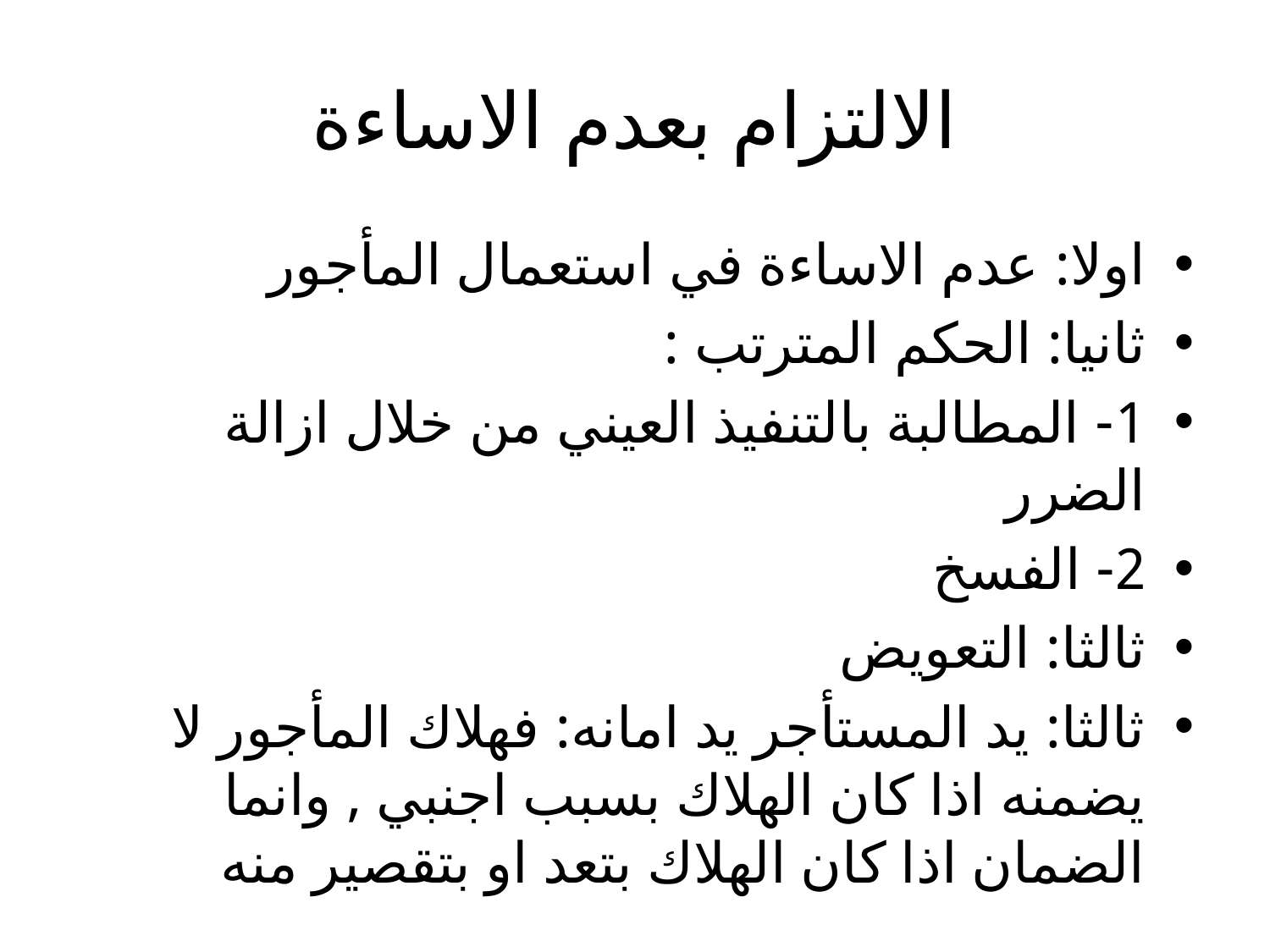

# الالتزام بعدم الاساءة
اولا: عدم الاساءة في استعمال المأجور
ثانيا: الحكم المترتب :
1- المطالبة بالتنفيذ العيني من خلال ازالة الضرر
2- الفسخ
ثالثا: التعويض
ثالثا: يد المستأجر يد امانه: فهلاك المأجور لا يضمنه اذا كان الهلاك بسبب اجنبي , وانما الضمان اذا كان الهلاك بتعد او بتقصير منه